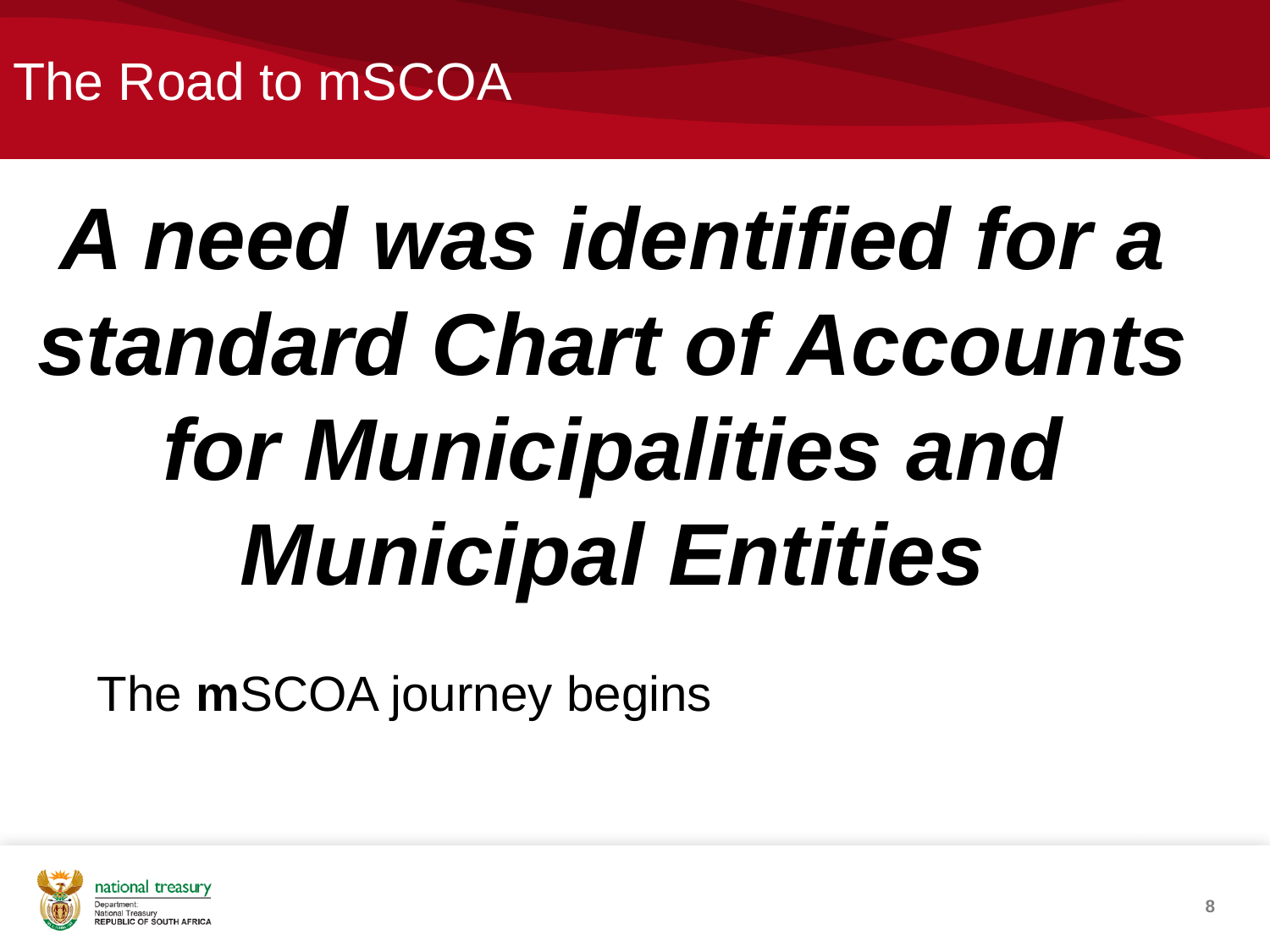

# The Road to mSCOA
A need was identified for a standard Chart of Accounts for Municipalities and Municipal Entities

The mSCOA journey begins
8